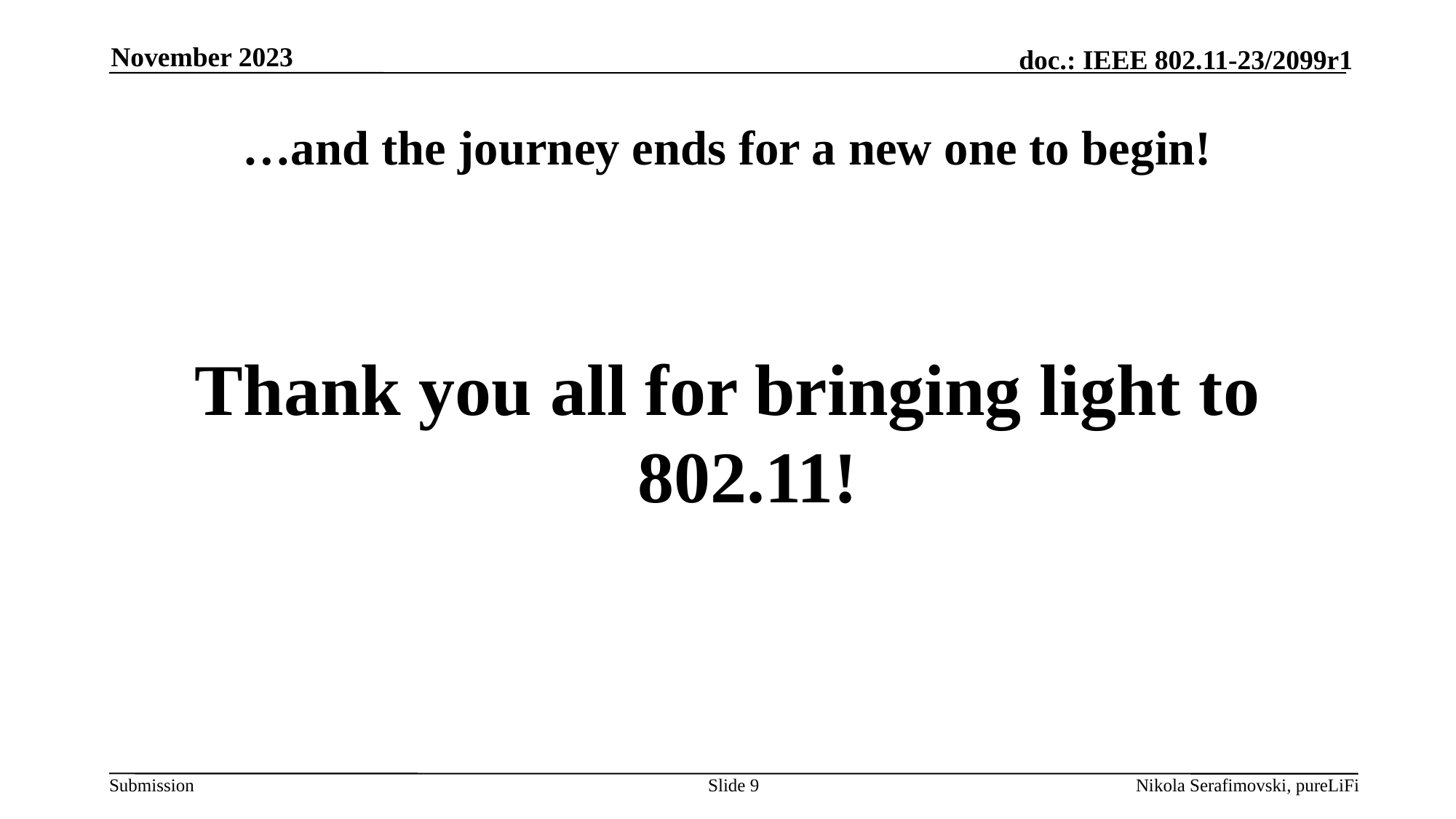

November 2023
# …and the journey ends for a new one to begin!
Thank you all for bringing light to 802.11!
Slide 9
Nikola Serafimovski, pureLiFi